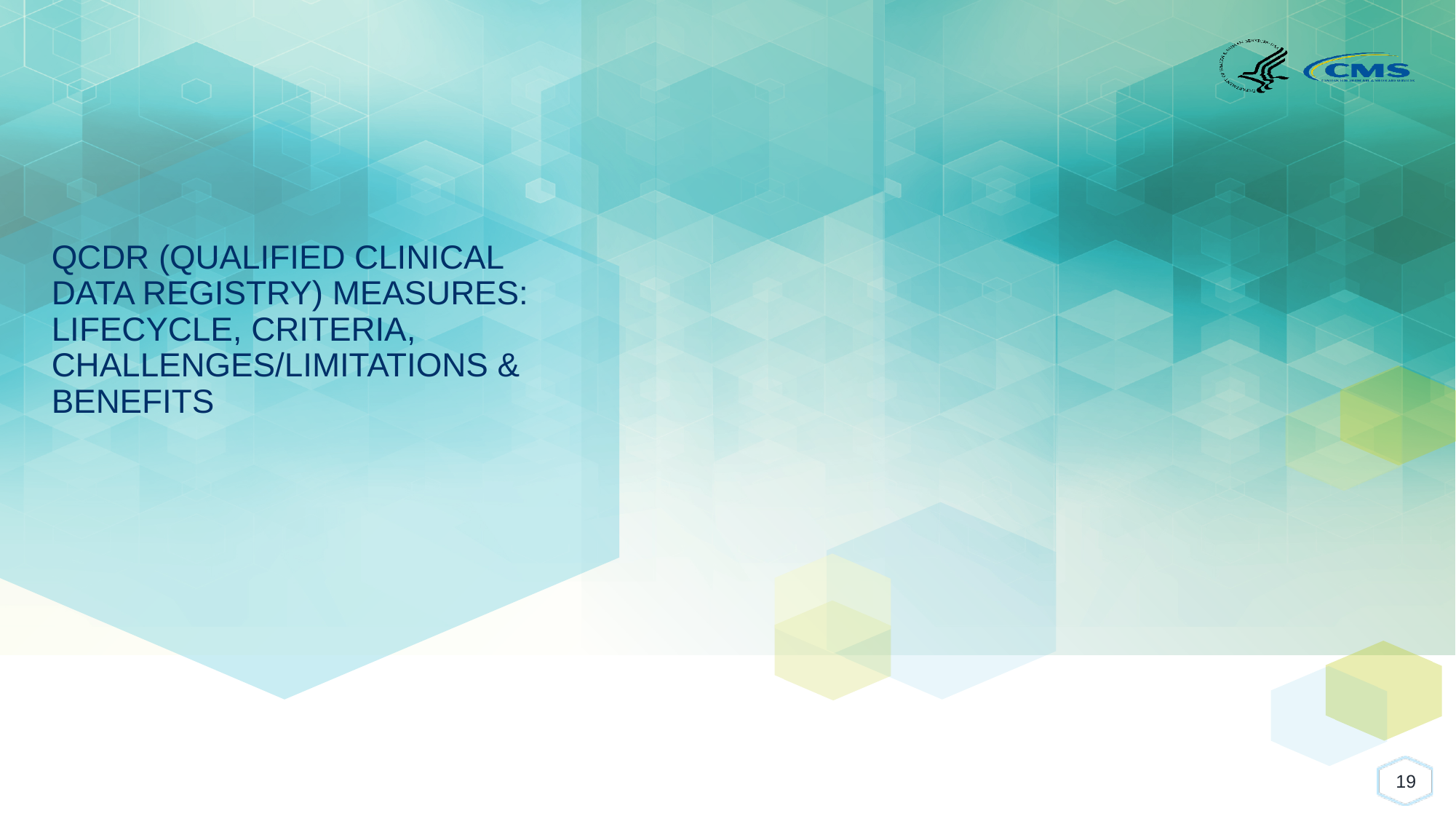

# QCDR (Qualified Clinical Data Registry) Measures:  Lifecycle, CRITERIA, Challenges/LIMITATIONS & Benefits
19